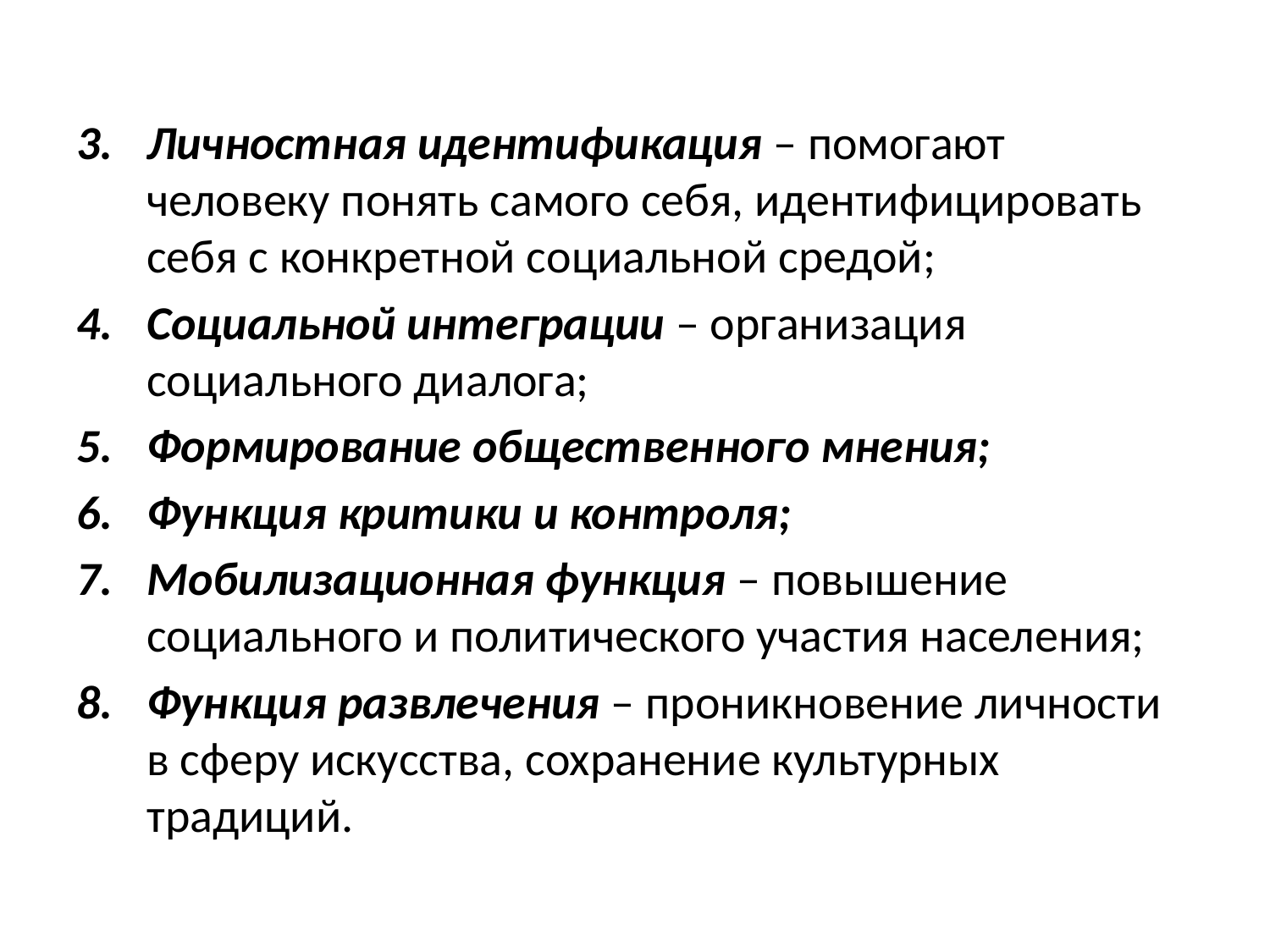

Личностная идентификация – помогают человеку понять самого себя, идентифицировать себя с конкретной социальной средой;
Социальной интеграции – организация социального диалога;
Формирование общественного мнения;
Функция критики и контроля;
Мобилизационная функция – повышение социального и политического участия населения;
Функция развлечения – проникновение личности в сферу искусства, сохранение культурных традиций.